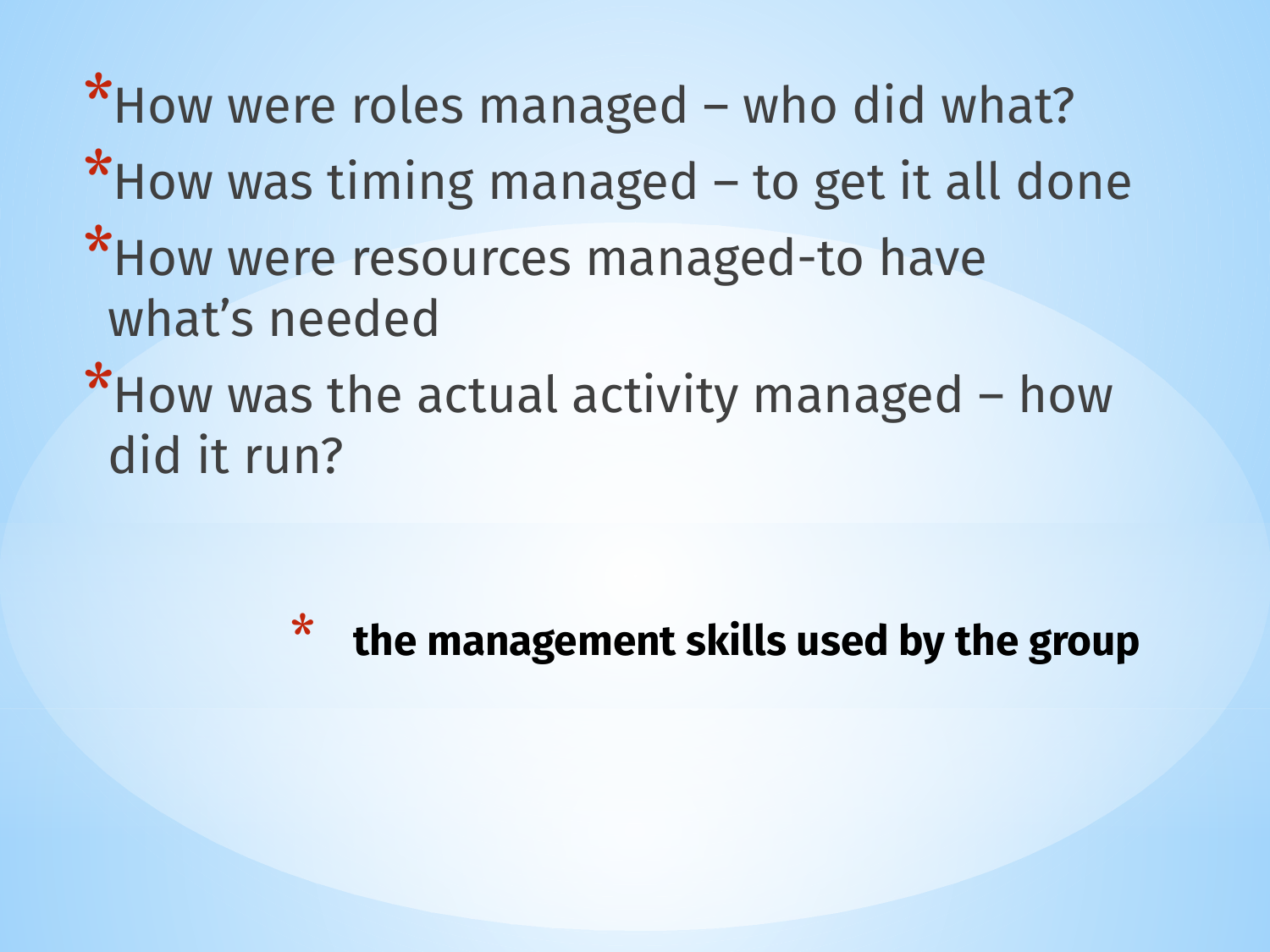

How were roles managed – who did what?
How was timing managed – to get it all done
How were resources managed-to have what’s needed
How was the actual activity managed – how did it run?

# the management skills used by the group